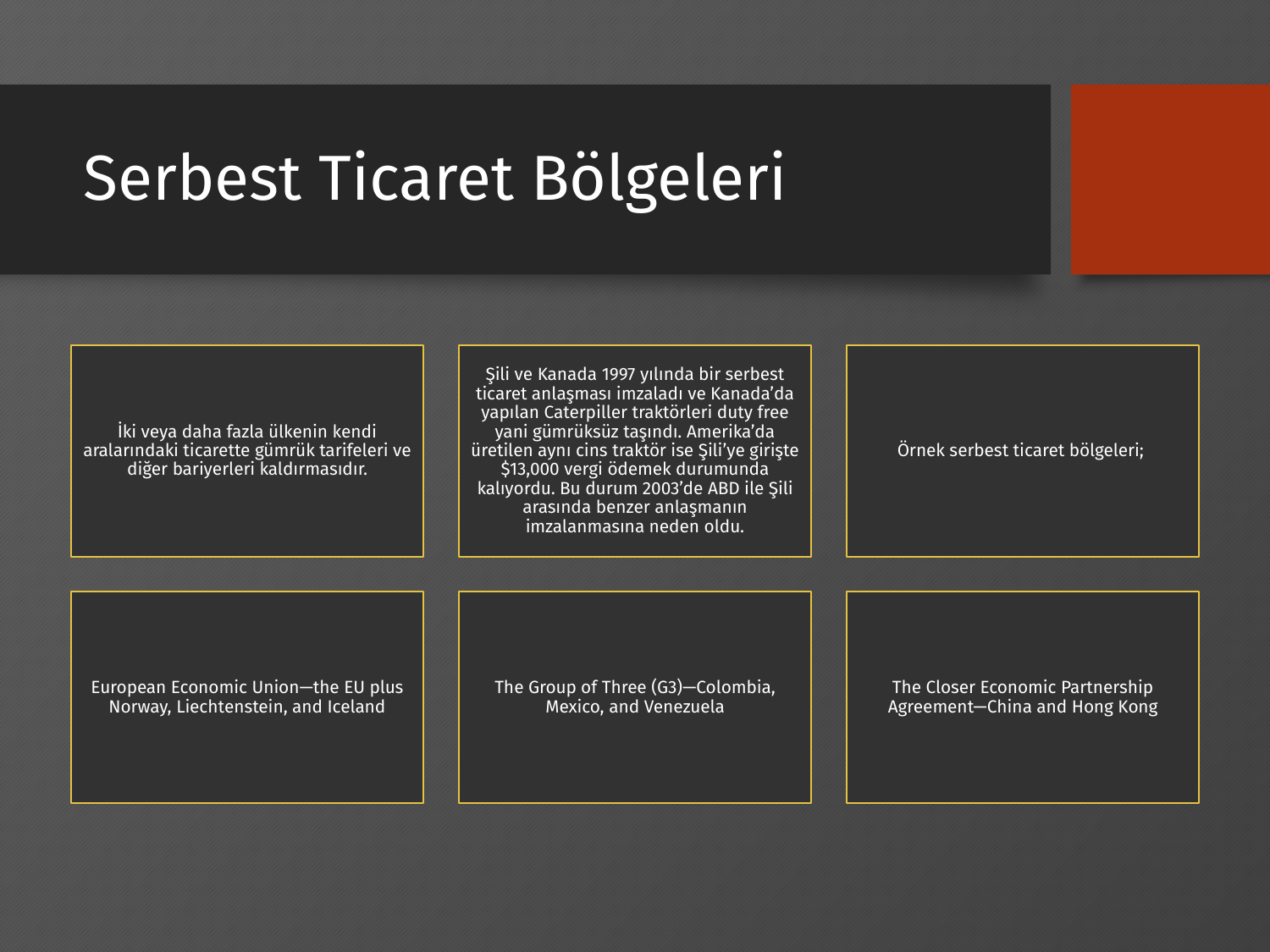

# Serbest Ticaret Bölgeleri
İki veya daha fazla ülkenin kendi aralarındaki ticarette gümrük tarifeleri ve diğer bariyerleri kaldırmasıdır.
Şili ve Kanada 1997 yılında bir serbest ticaret anlaşması imzaladı ve Kanada’da yapılan Caterpiller traktörleri duty free yani gümrüksüz taşındı. Amerika’da üretilen aynı cins traktör ise Şili’ye girişte $13,000 vergi ödemek durumunda kalıyordu. Bu durum 2003’de ABD ile Şili arasında benzer anlaşmanın imzalanmasına neden oldu.
Örnek serbest ticaret bölgeleri;
European Economic Union—the EU plus Norway, Liechtenstein, and Iceland
The Group of Three (G3)—Colombia, Mexico, and Venezuela
The Closer Economic Partnership Agreement—China and Hong Kong